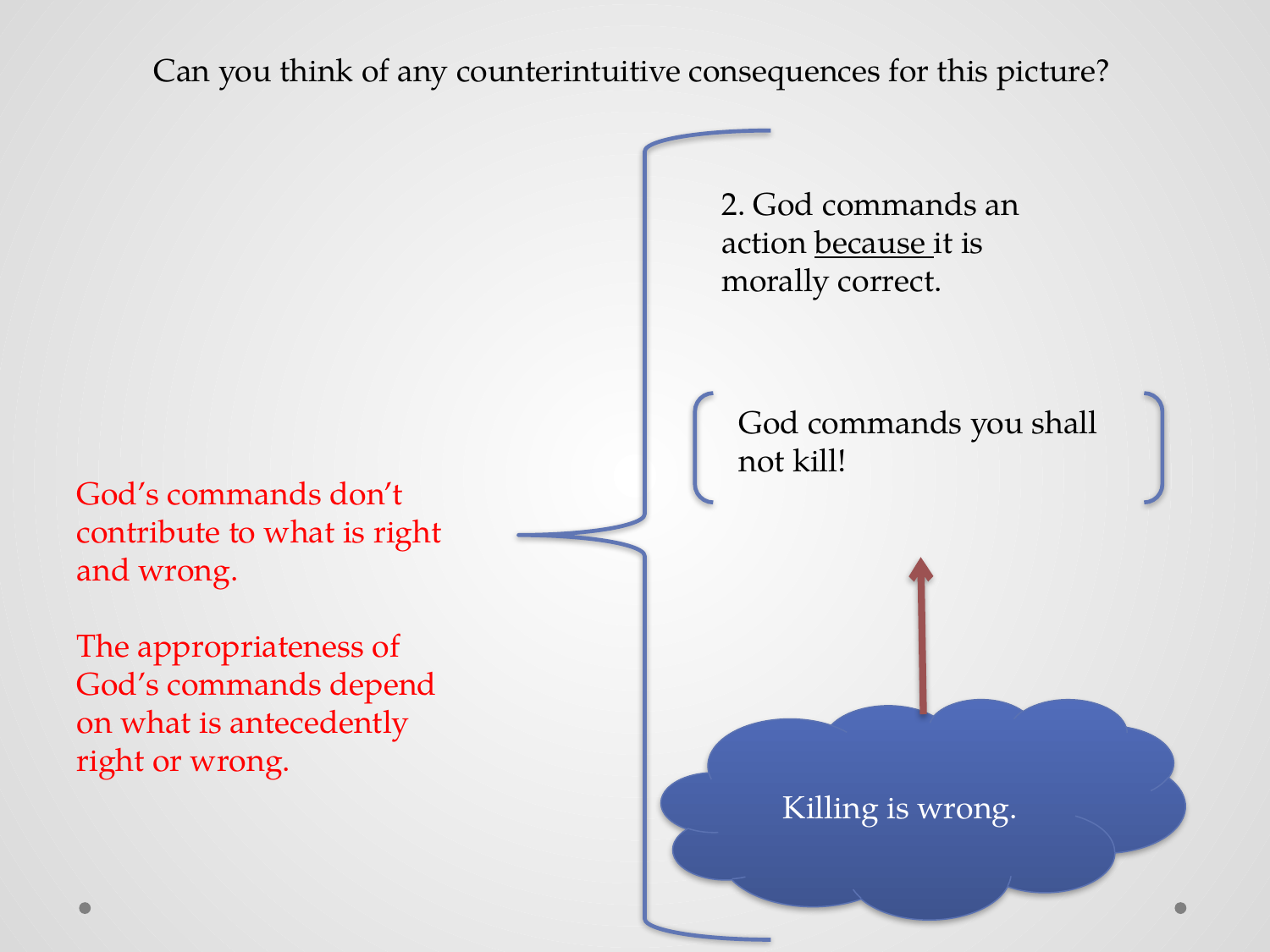

Can you think of any counterintuitive consequences for this picture?

2. God commands an action because it is morally correct.

God commands you shall 	not kill!
God’s commands don’t contribute to what is right and wrong.

The appropriateness of God’s commands depend on what is antecedently right or wrong.

Killing is wrong.